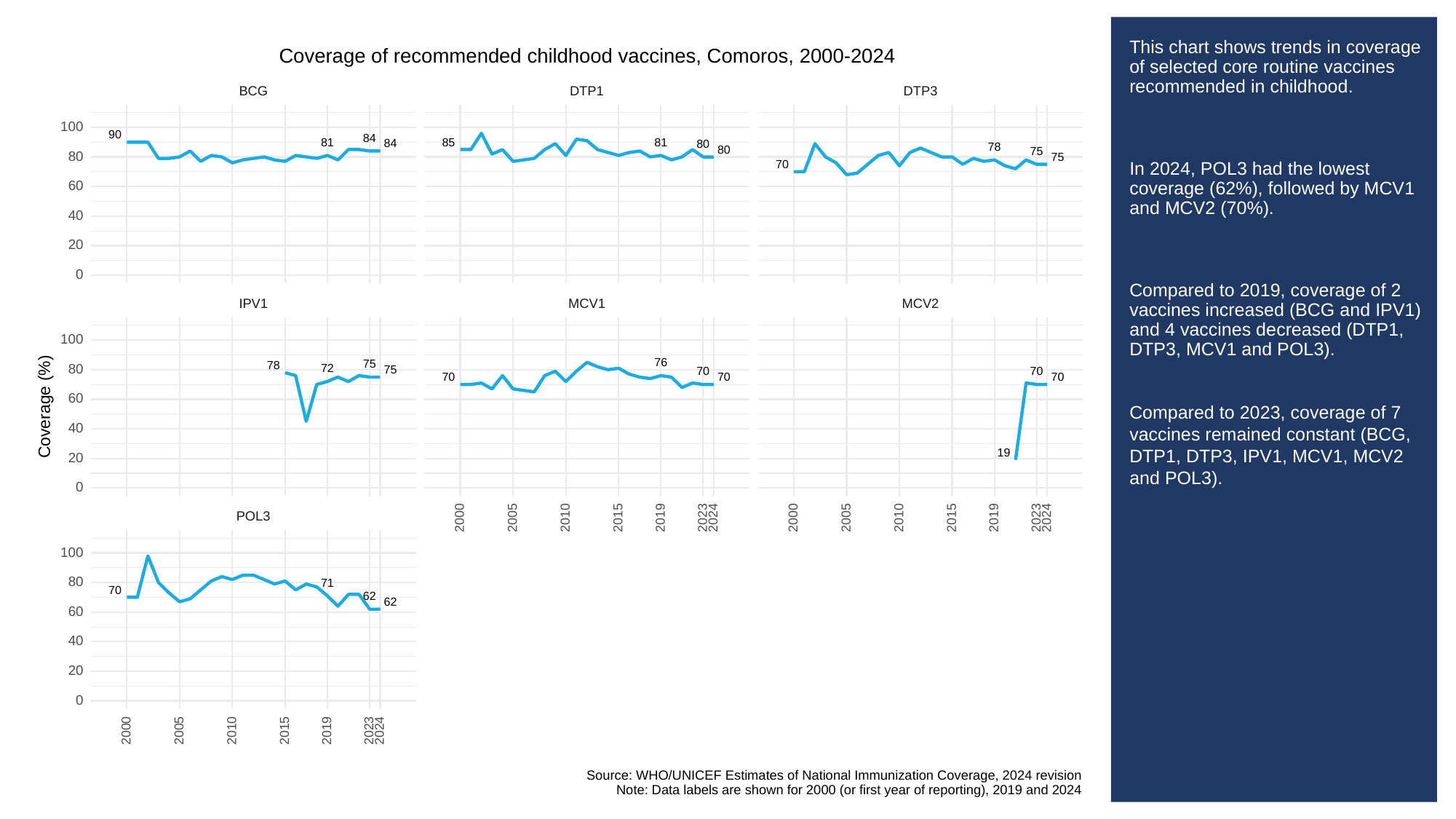

# This chart shows trends in coverage of selected core routine vaccines recommended in childhood.

In 2024, POL3 had the lowest coverage (62%), followed by MCV1 and MCV2 (70%).

Compared to 2019, coverage of 2 vaccines increased (BCG and IPV1) and 4 vaccines decreased (DTP1, DTP3, MCV1 and POL3).

Compared to 2023, coverage of 7 vaccines remained constant (BCG, DTP1, DTP3, IPV1, MCV1, MCV2 and POL3).

Coverage of recommended childhood vaccines, Comoros, 2000-2024
BCG
DTP3
DTP1

100

90

84
85
81
81
84
80

78

80
75
80
75

70

60

40

20

0

MCV1
MCV2
IPV1

100

76
75
78

80
72
75
70
70

70
70
70

60
Coverage (%)

40

19
20

0

POL3
2023
2023
2000
2005
2010
2015
2019
2024
2000
2005
2010
2015
2019
2024

100

80
71

70
62

62
60

40

20

0

2023
2000
2005
2010
2015
2019
2024
Source: WHO/UNICEF Estimates of National Immunization Coverage, 2024 revision
Note: Data labels are shown for 2000 (or first year of reporting), 2019 and 2024